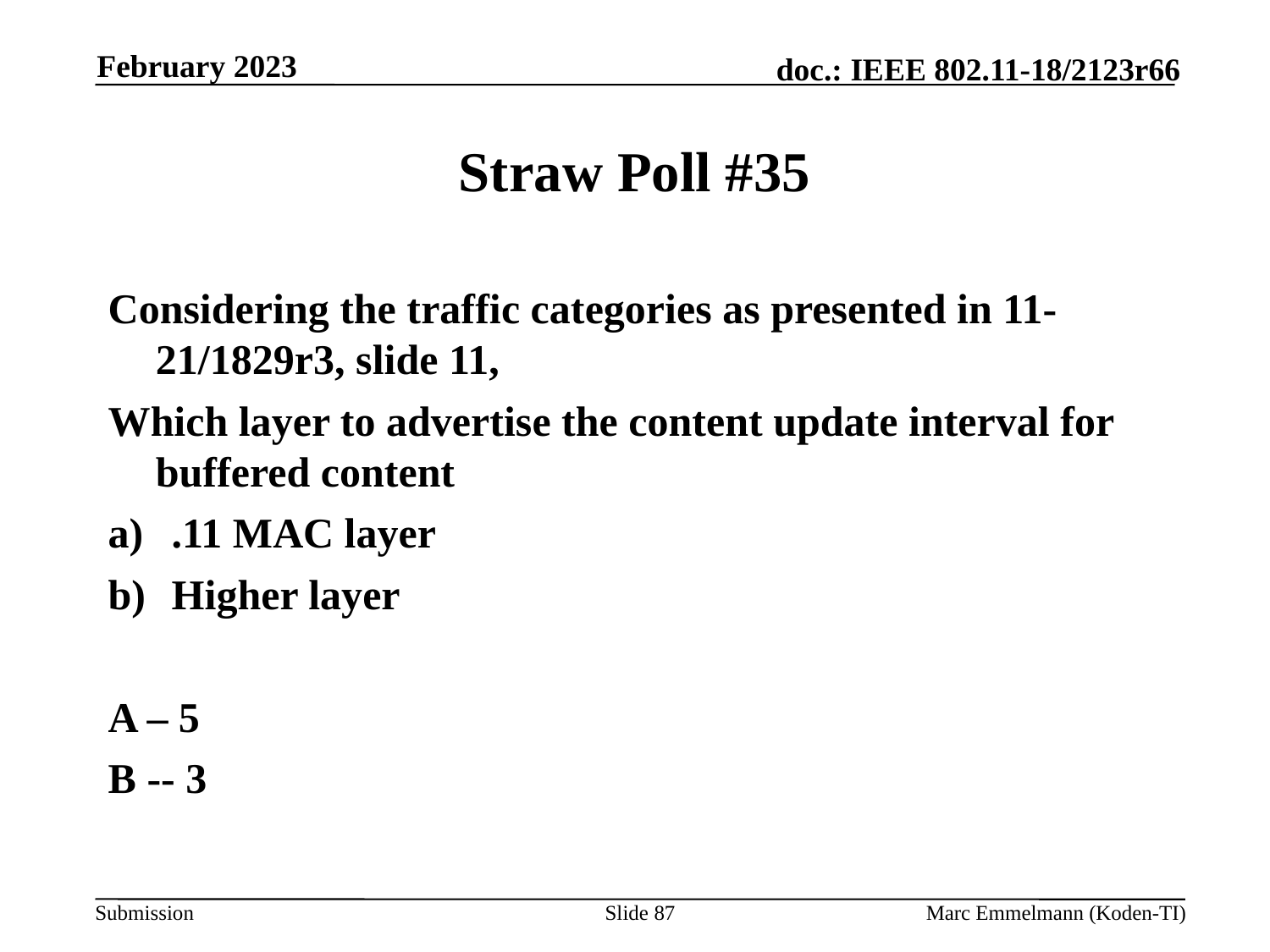

February 2023
# Straw Poll #35
Considering the traffic categories as presented in 11-21/1829r3, slide 11,
Which layer to advertise the content update interval for buffered content
.11 MAC layer
Higher layer

A – 5
B -- 3

Slide 87
Marc Emmelmann (Koden-TI)